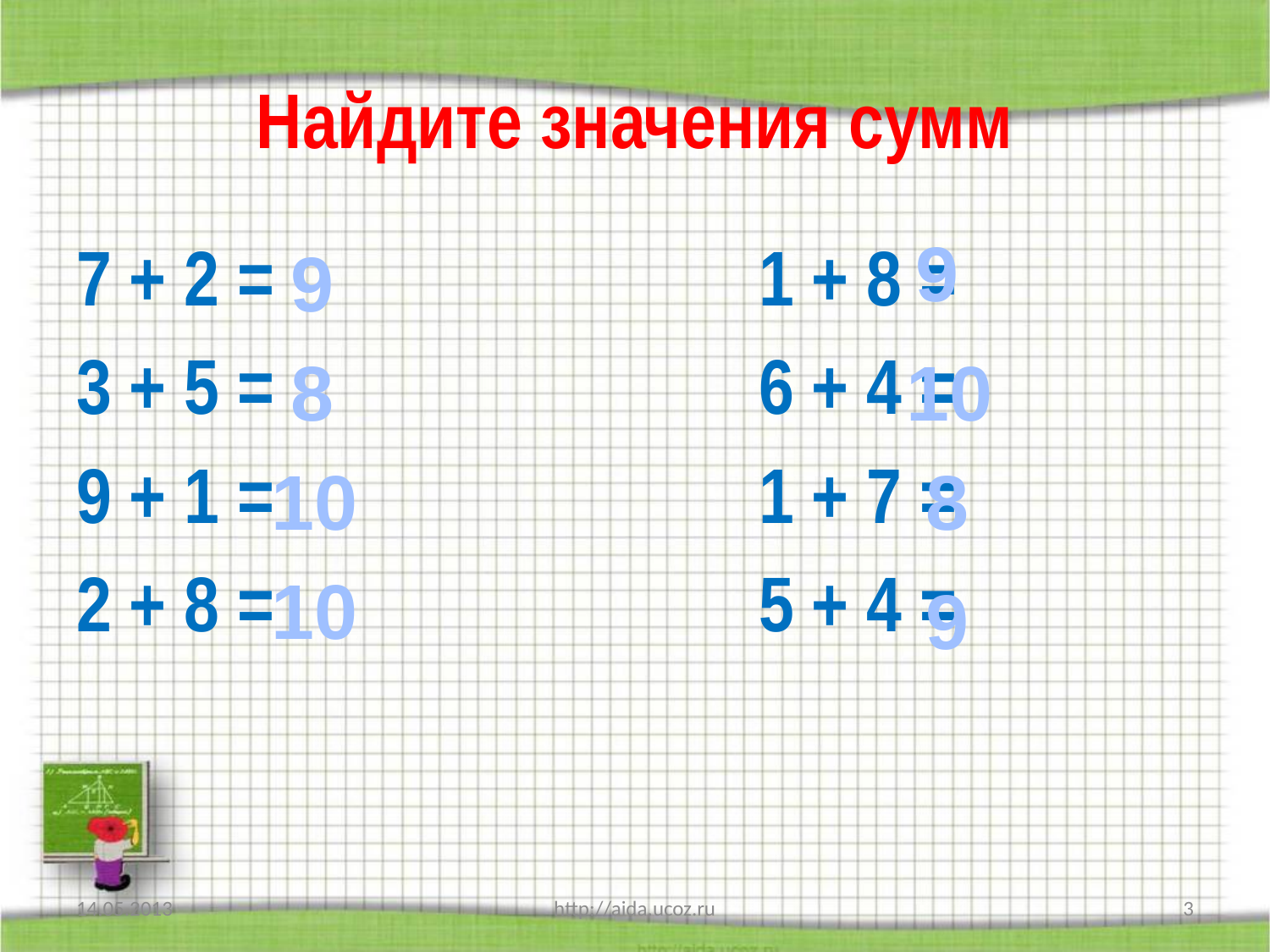

# Найдите значения сумм
9
7 + 2 =				1 + 8 =
3 + 5 =				6 + 4 =
9 + 1 =				1 + 7 =
2 + 8 =				5 + 4 =
9
8
10
10
8
10
9
14.05.2013
http://aida.ucoz.ru
3